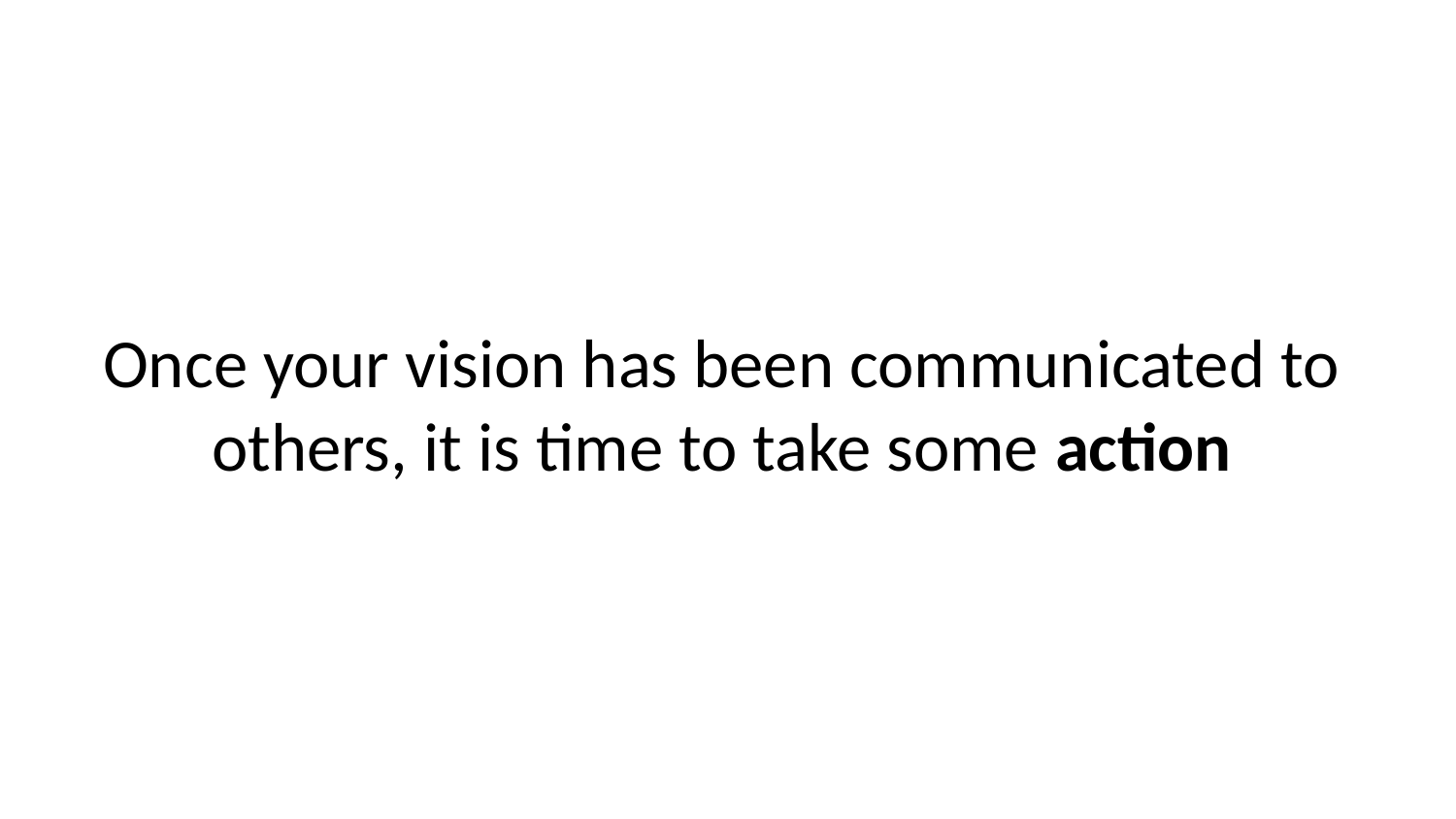

Once your vision has been communicated to others, it is time to take some action